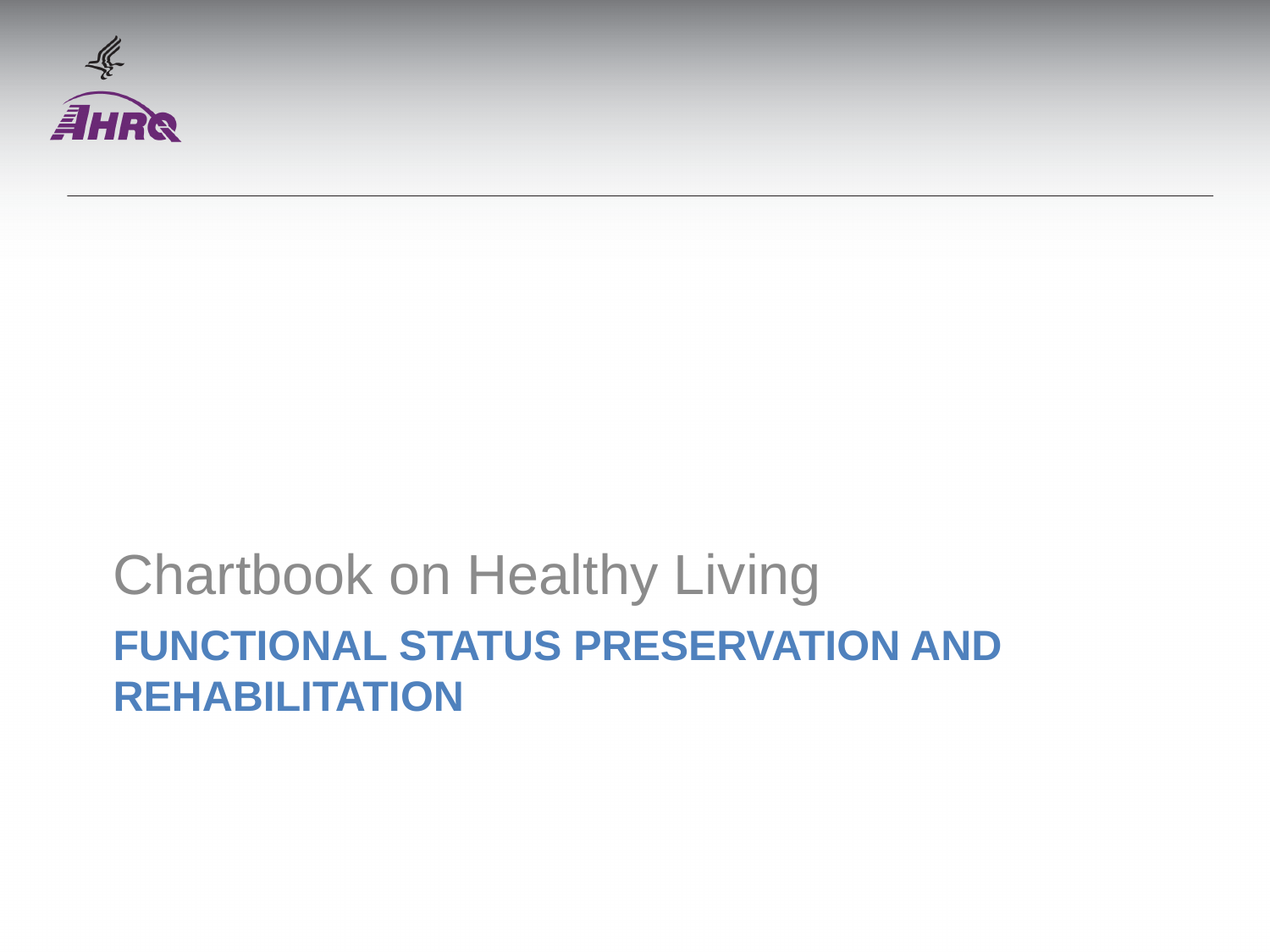

Chartbook on Healthy Living
# Functional Status Preservation and Rehabilitation